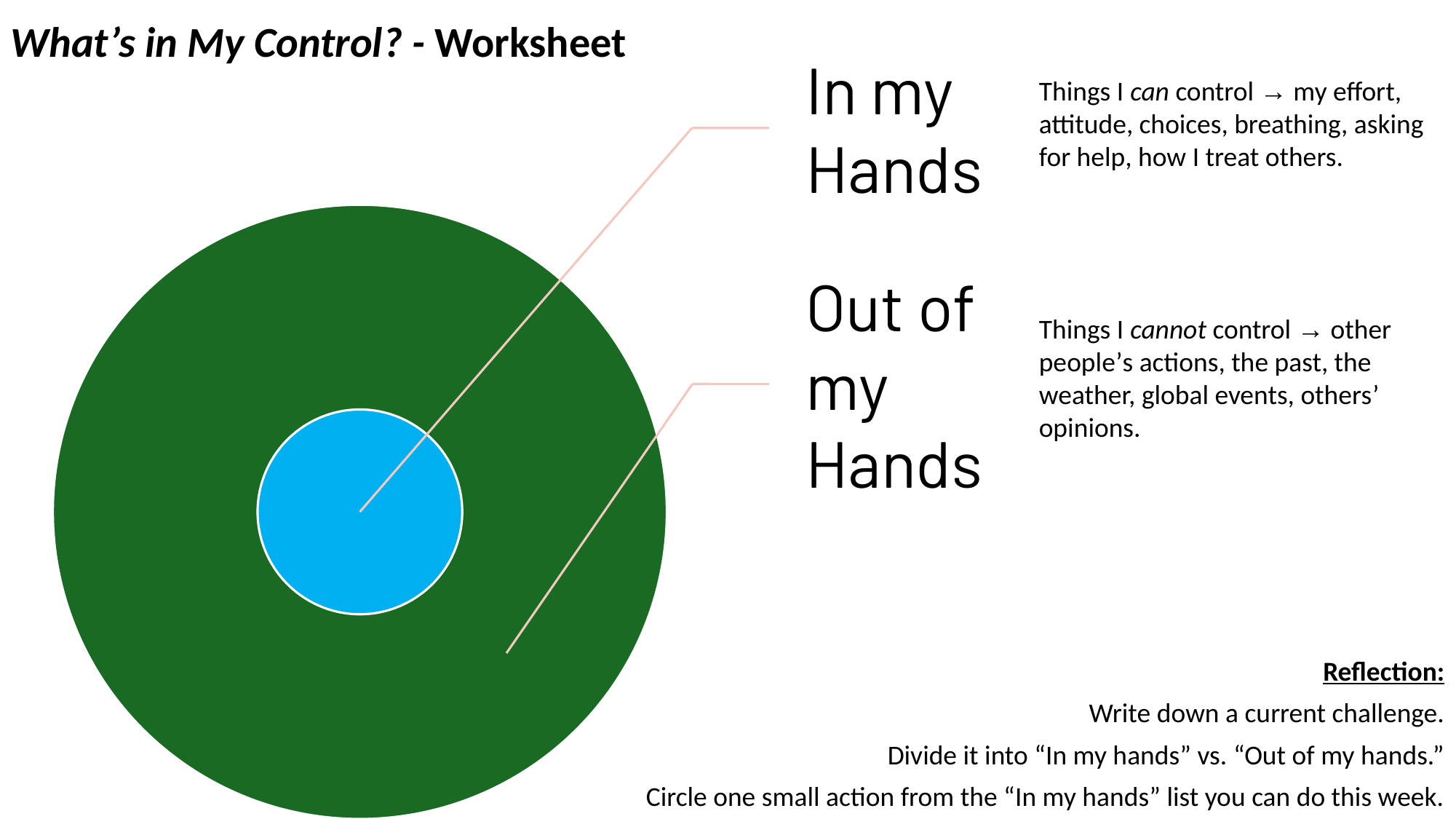

In my Hands
Out of my Hands
What’s in My Control? - Worksheet
Things I can control → my effort, attitude, choices, breathing, asking for help, how I treat others.
Things I cannot control → other people’s actions, the past, the weather, global events, others’ opinions.
Reflection:
Write down a current challenge.
Divide it into “In my hands” vs. “Out of my hands.”
Circle one small action from the “In my hands” list you can do this week.